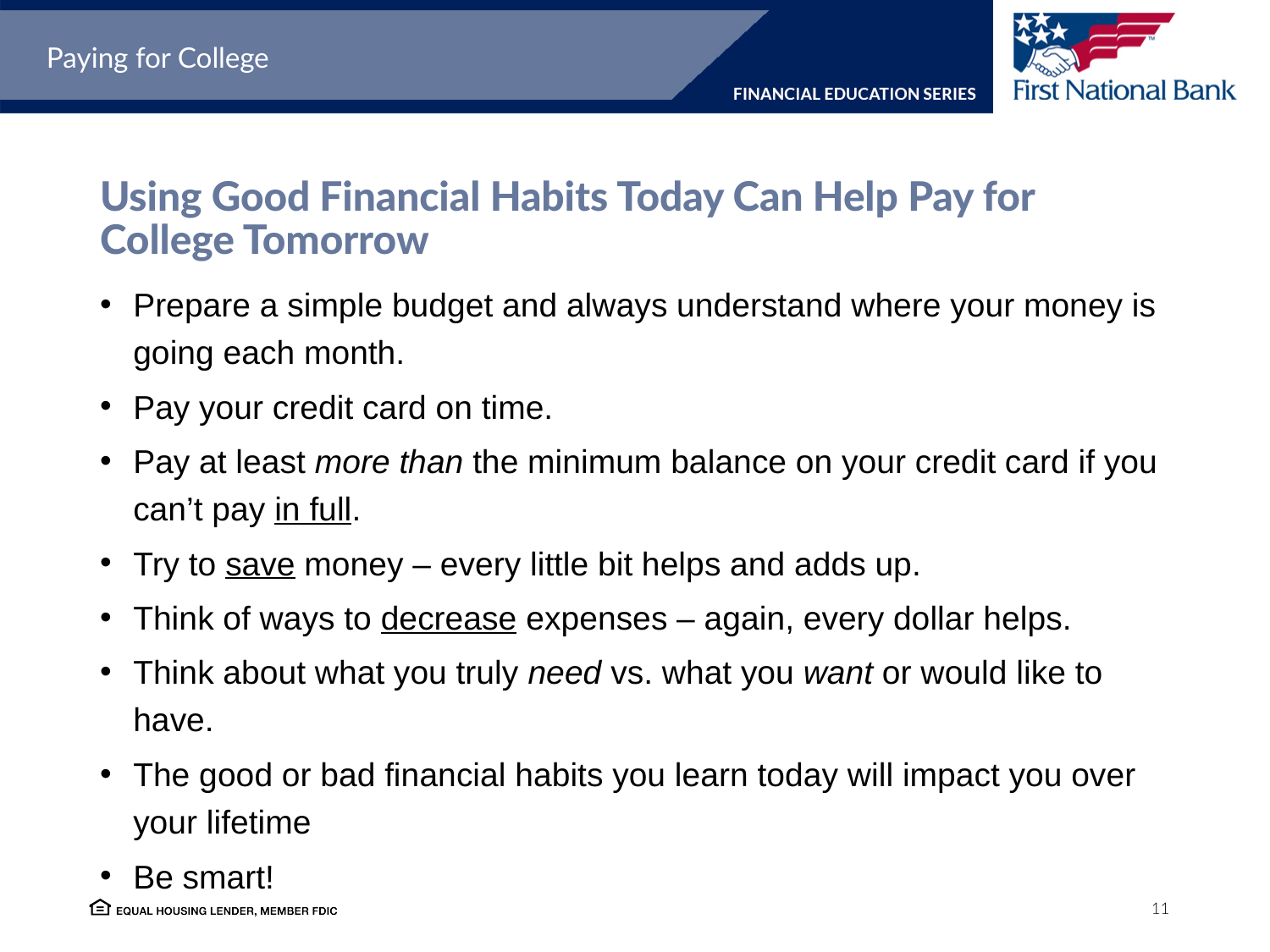

Paying for College
# Using Good Financial Habits Today Can Help Pay for College Tomorrow
Prepare a simple budget and always understand where your money is going each month.
Pay your credit card on time.
Pay at least more than the minimum balance on your credit card if you can’t pay in full.
Try to save money – every little bit helps and adds up.
Think of ways to decrease expenses – again, every dollar helps.
Think about what you truly need vs. what you want or would like to have.
The good or bad financial habits you learn today will impact you over your lifetime
Be smart!

11